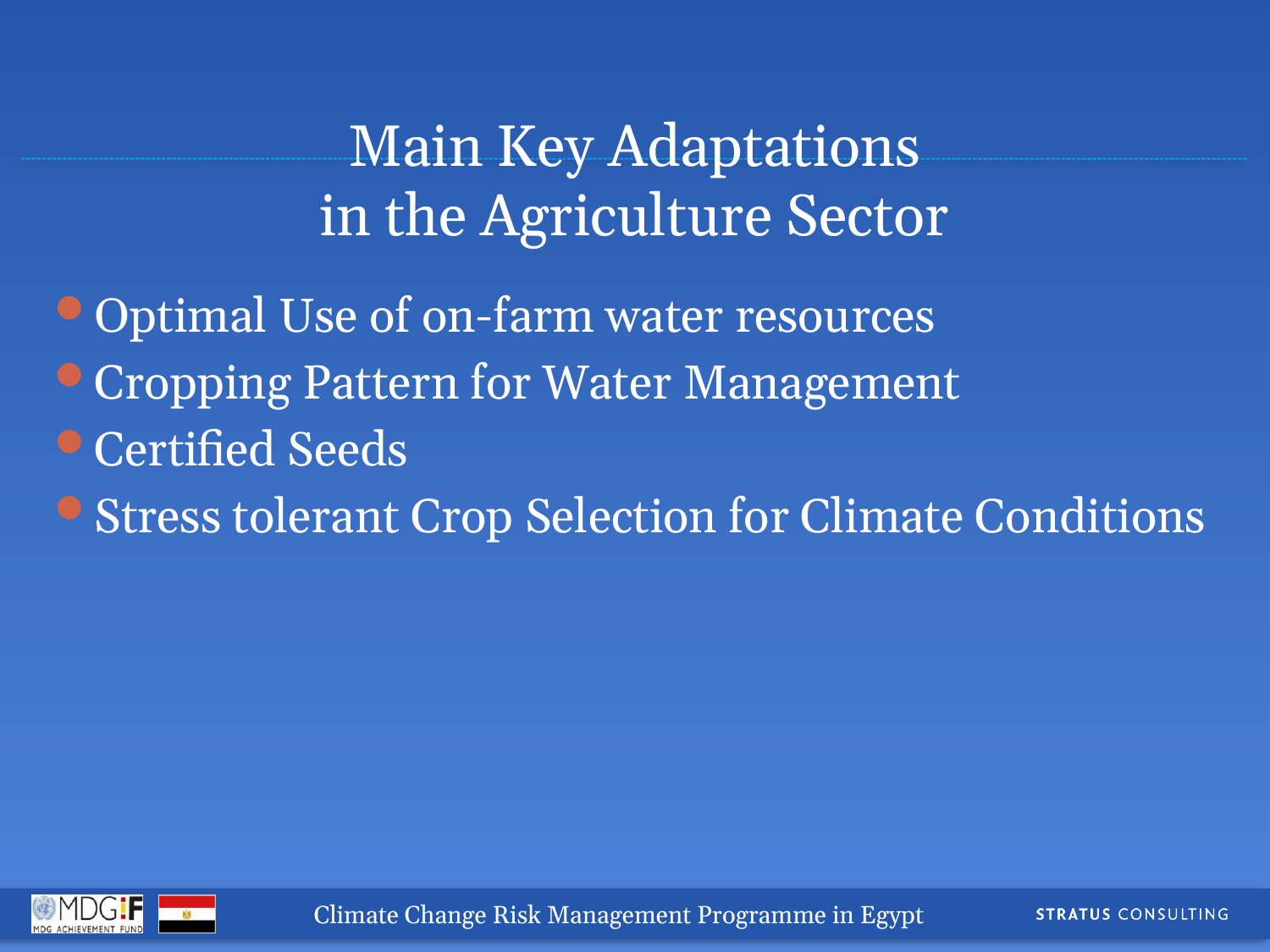

# Main Key Adaptations in the Agriculture Sector

Optimal Use of on-farm water resources
Cropping Pattern for Water Management
Certified Seeds
Stress tolerant Crop Selection for Climate Conditions